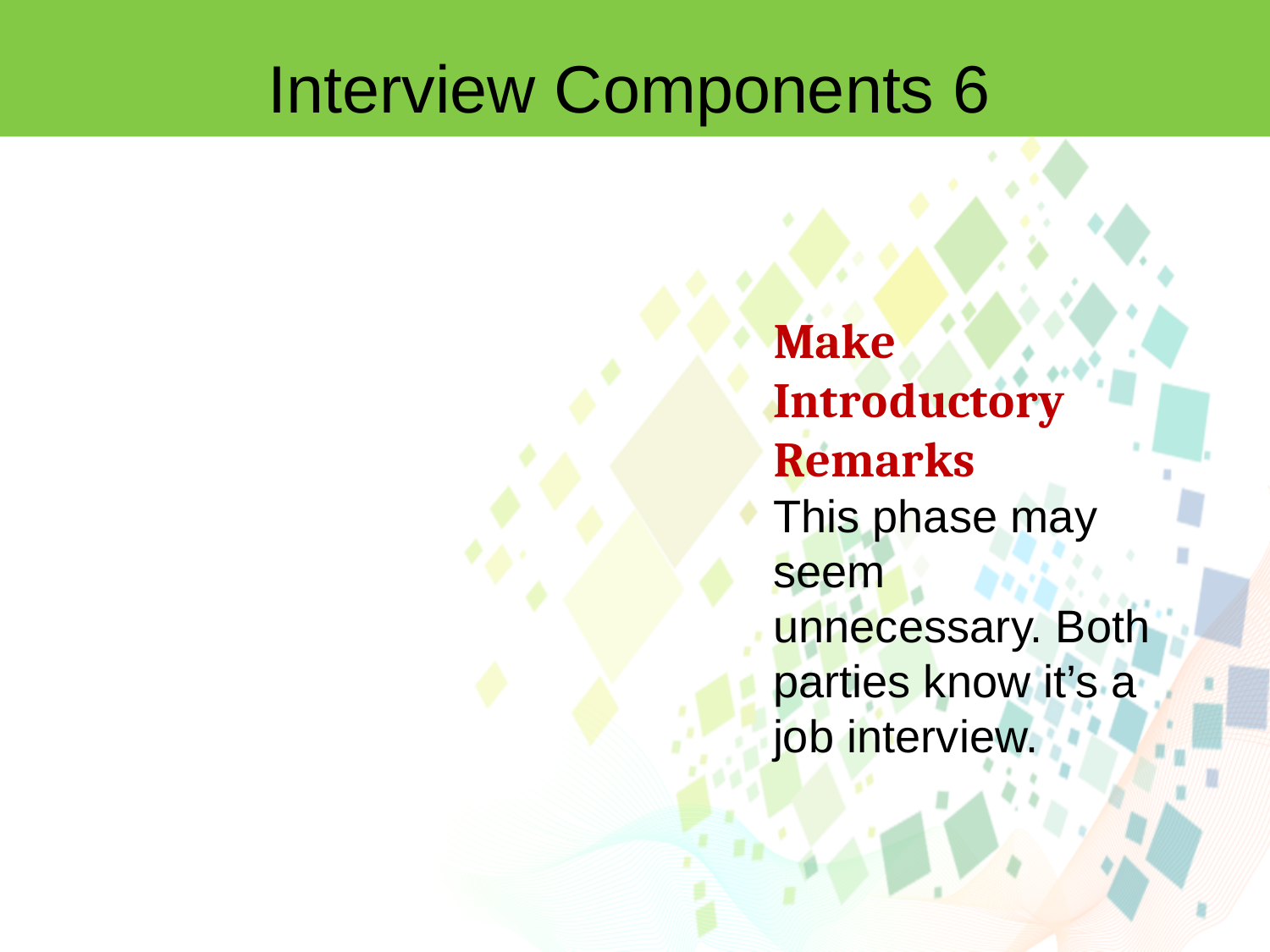

Interview Components 6
Make Introductory Remarks
This phase may seem unnecessary. Both parties know it’s a job interview.